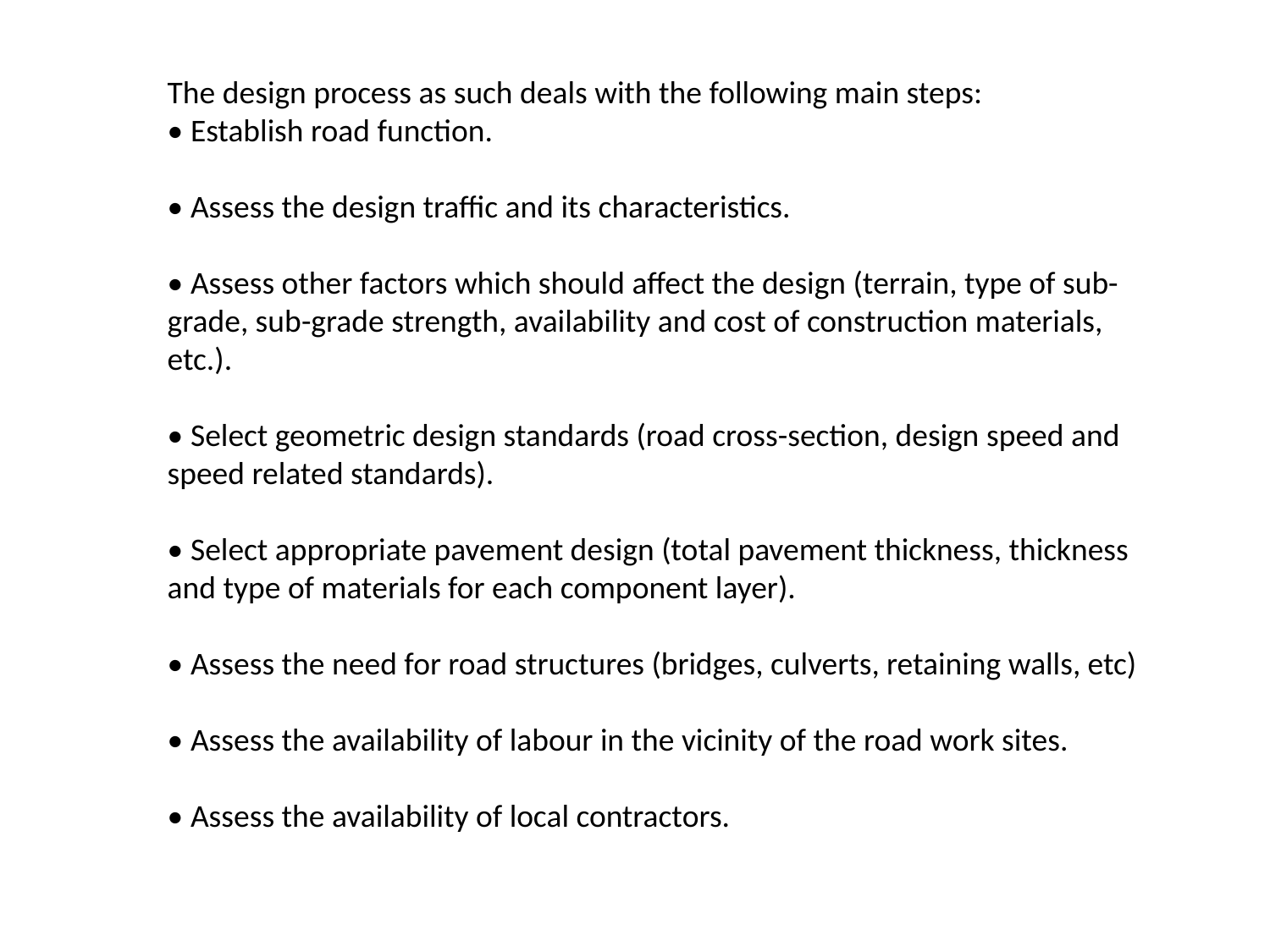

The design process as such deals with the following main steps:
• Establish road function.

• Assess the design traffic and its characteristics.

• Assess other factors which should affect the design (terrain, type of sub-grade, sub-grade strength, availability and cost of construction materials, etc.).

• Select geometric design standards (road cross-section, design speed and speed related standards).

• Select appropriate pavement design (total pavement thickness, thickness and type of materials for each component layer).

• Assess the need for road structures (bridges, culverts, retaining walls, etc)

• Assess the availability of labour in the vicinity of the road work sites.

• Assess the availability of local contractors.